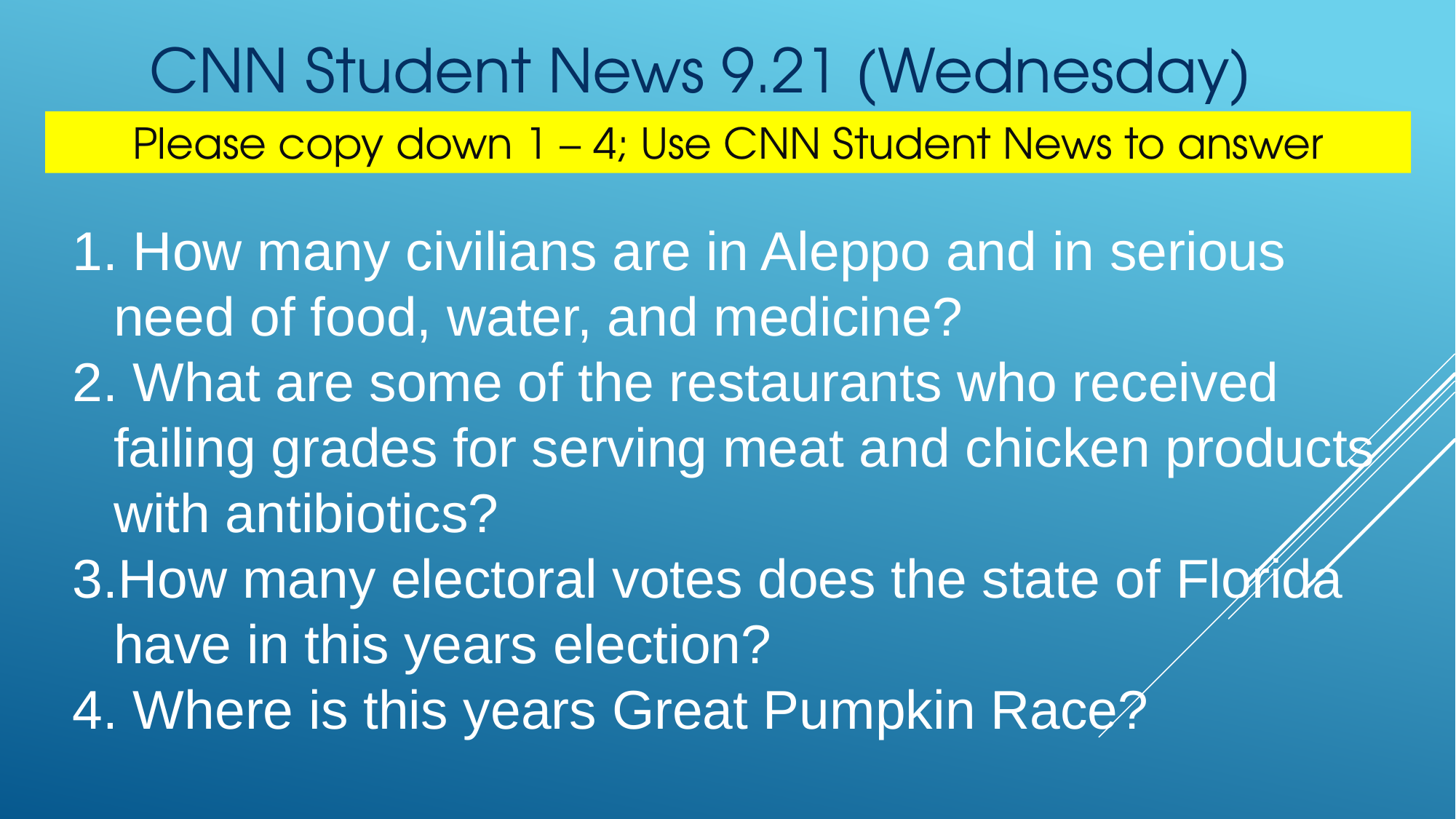

CNN Student News 9.21 (Wednesday)
Please copy down 1 – 4; Use CNN Student News to answer

 How many civilians are in Aleppo and in serious need of food, water, and medicine?
 What are some of the restaurants who received failing grades for serving meat and chicken products with antibiotics?
How many electoral votes does the state of Florida have in this years election?
 Where is this years Great Pumpkin Race?